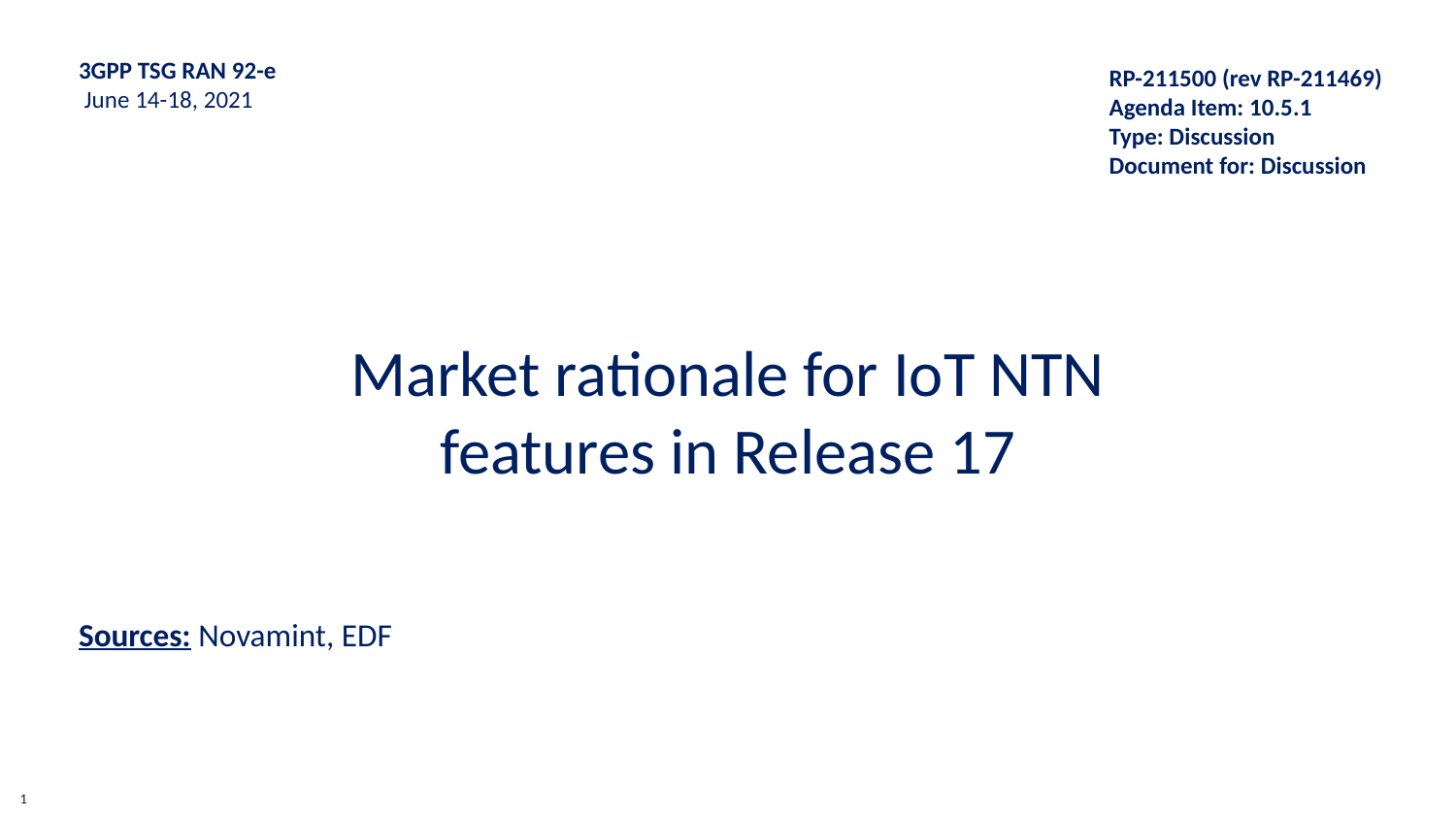

3GPP TSG RAN 92-e
 June 14-18, 2021

RP-211500 (rev RP-211469)
Agenda Item: 10.5.1
Type: Discussion
Document for: Discussion
Market rationale for IoT NTN features in Release 17
Sources: Novamint, EDF